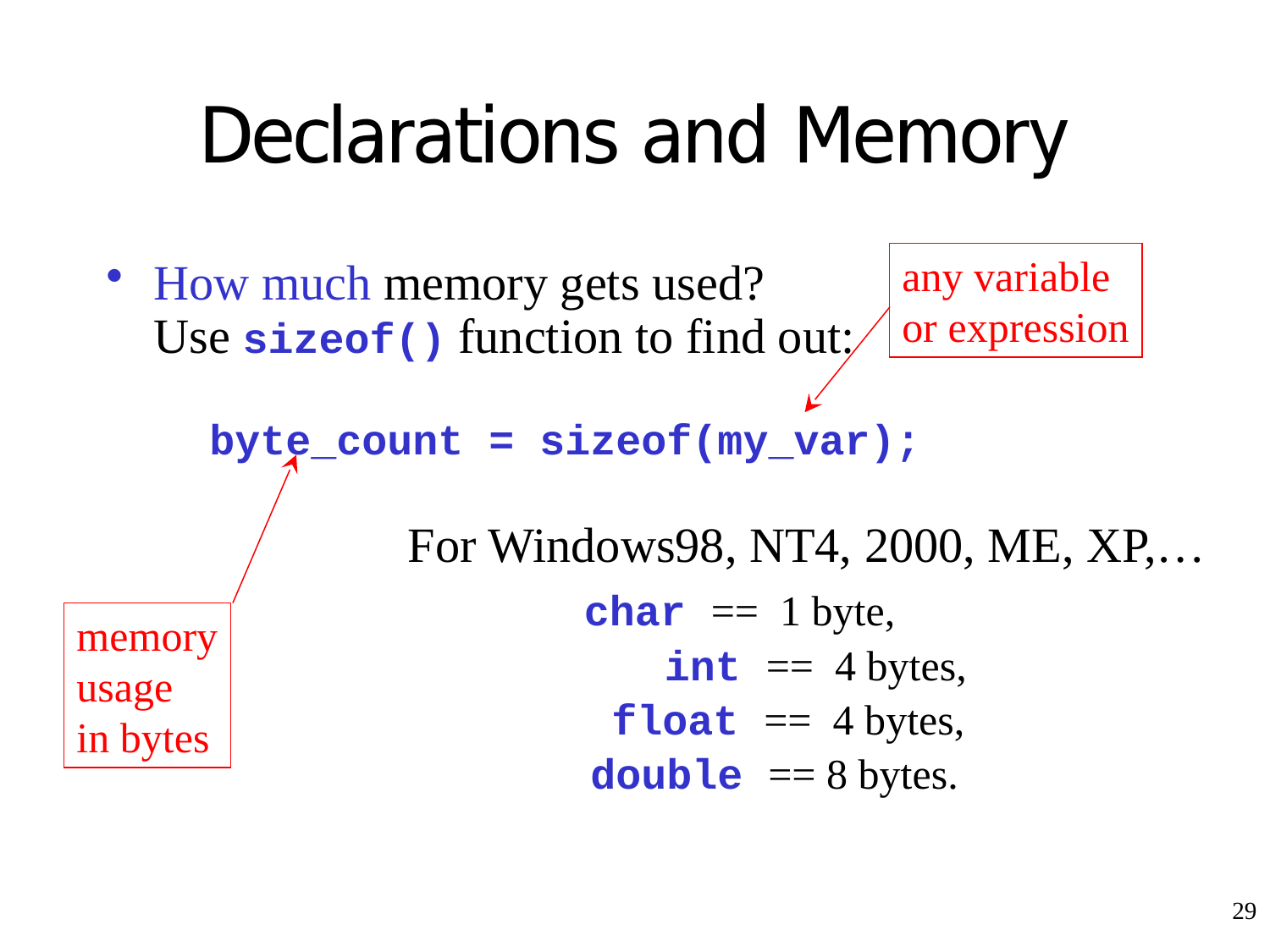

# Declarations and Memory
any variable
or expression
How much memory gets used?
Use sizeof() function to find out:
byte_count = sizeof(my_var);
			For Windows98, NT4, 2000, ME, XP,…
				    char ==  1 byte,
				       int ==  4 bytes,
				  float ==  4 bytes,
				double == 8 bytes.

memory
usage
in bytes
29